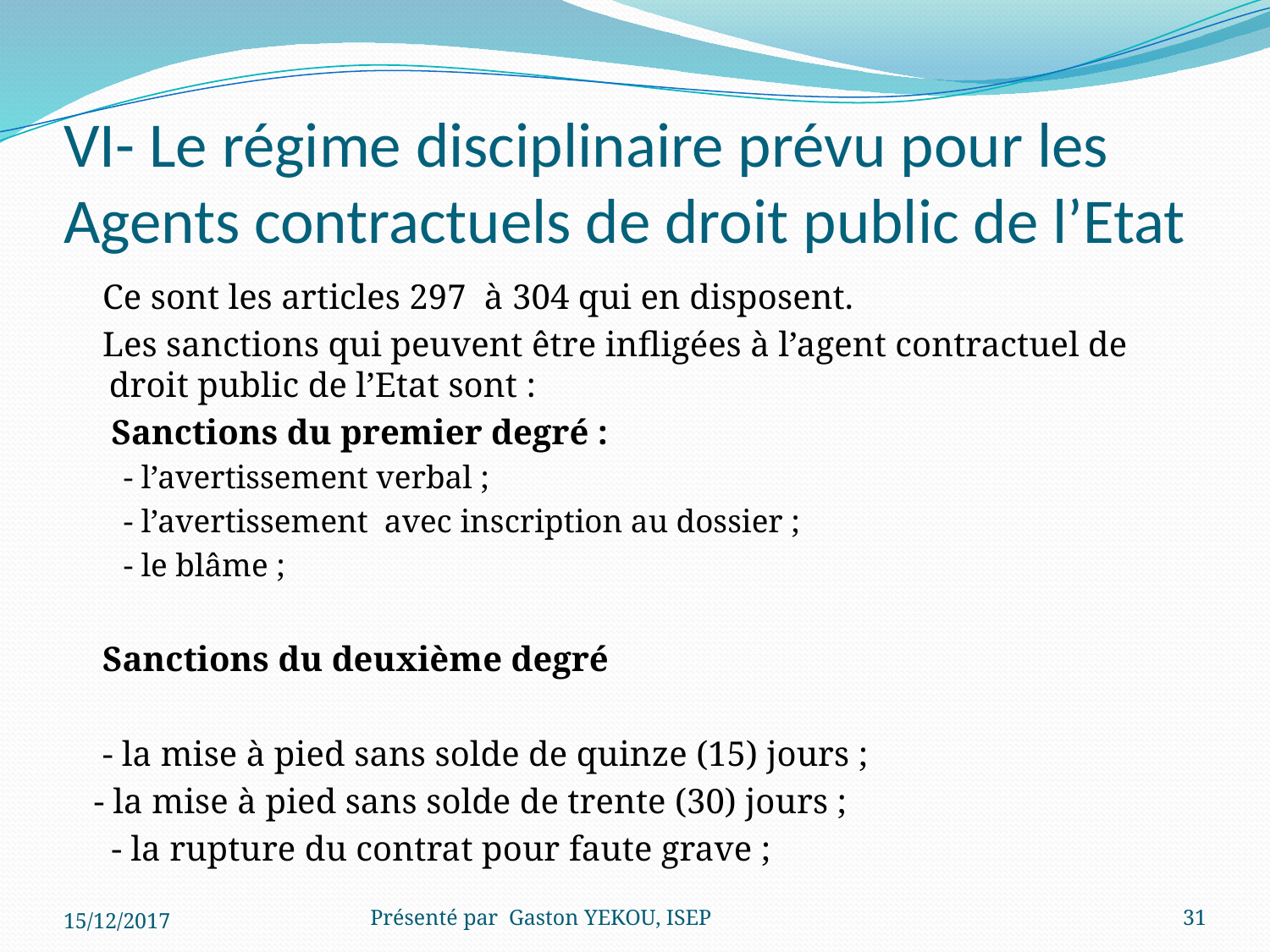

# VI- Le régime disciplinaire prévu pour les Agents contractuels de droit public de l’Etat
   Ce sont les articles 297  à 304 qui en disposent.
   Les sanctions qui peuvent être infligées à l’agent contractuel de droit public de l’Etat sont :
    Sanctions du premier degré :
- l’avertissement verbal ;
- l’avertissement  avec inscription au dossier ;
- le blâme ;

   Sanctions du deuxième degré

   - la mise à pied sans solde de quinze (15) jours ;
  - la mise à pied sans solde de trente (30) jours ;
    - la rupture du contrat pour faute grave ;

15/12/2017
Présenté par  Gaston YEKOU, ISEP
31